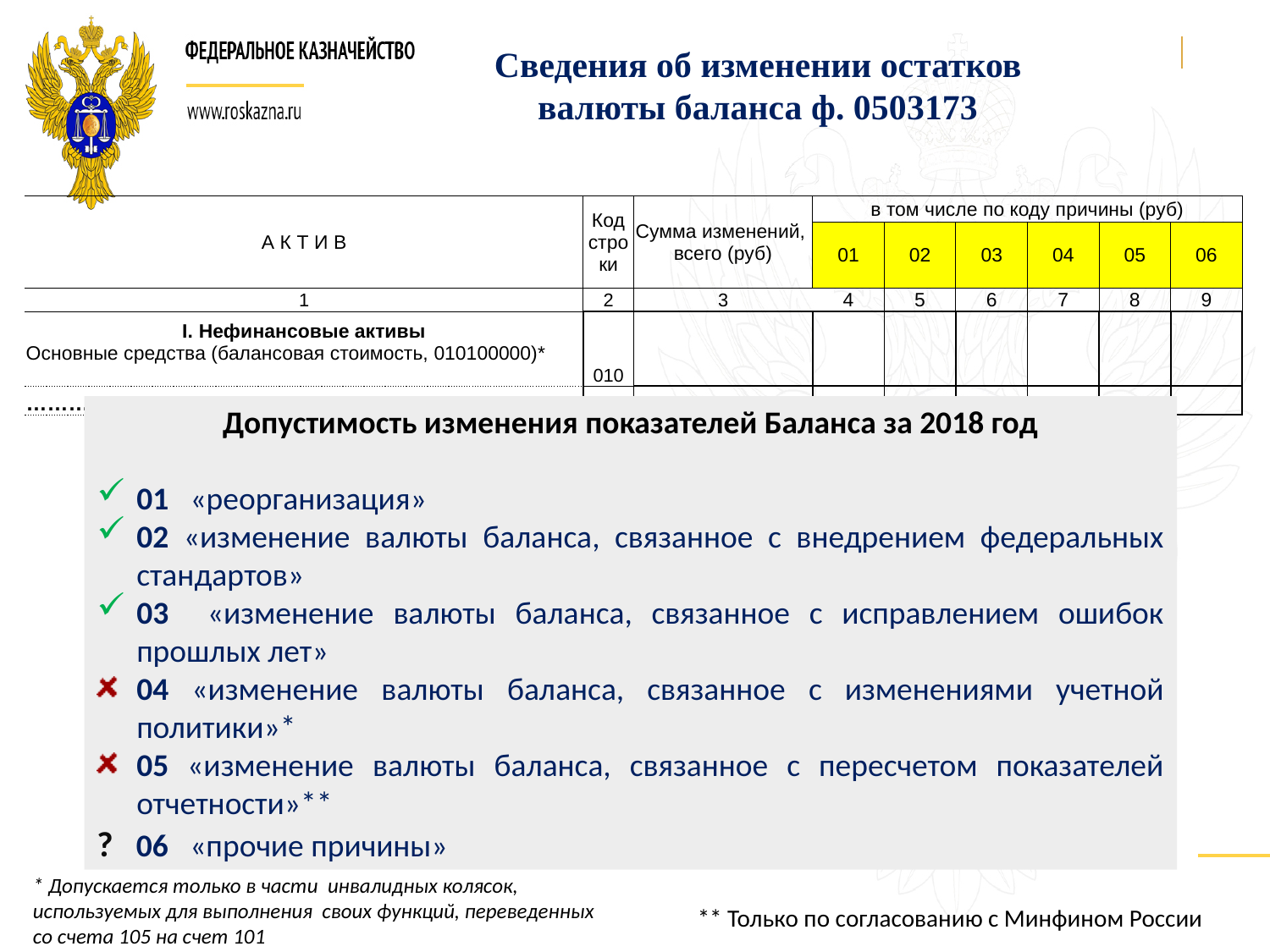

Сведения об изменении остатков
валюты баланса ф. 0503173
| А К Т И В | Код строки | Сумма изменений, всего (руб) | в том числе по коду причины (руб) |  |  |  |  |  |
| --- | --- | --- | --- | --- | --- | --- | --- | --- |
|  |  |  | 01 | 02 | 03 | 04 | 05 | 06 |
| 1 | 2 | 3 | 4 | 5 | 6 | 7 | 8 | 9 |
| I. Нефинансовые активы |  |  |  |  |  |  |  |  |
| Основные средства (балансовая стоимость, 010100000)\* | 010 |  |  |  |  |  |  |  |
| ………… |  |  |  |  |  |  |  |  |
Допустимость изменения показателей Баланса за 2018 год

01   «реорганизация»
02 «изменение валюты баланса, связанное с внедрением федеральных стандартов»
03  «изменение валюты баланса, связанное с исправлением ошибок прошлых лет»
04 «изменение валюты баланса, связанное с изменениями учетной политики»*
05 «изменение валюты баланса, связанное с пересчетом показателей отчетности»**
?   06   «прочие причины»
* Допускается только в части  инвалидных колясок, используемых для выполнения  своих функций, переведенных со счета 105 на счет 101
** Только по согласованию с Минфином России